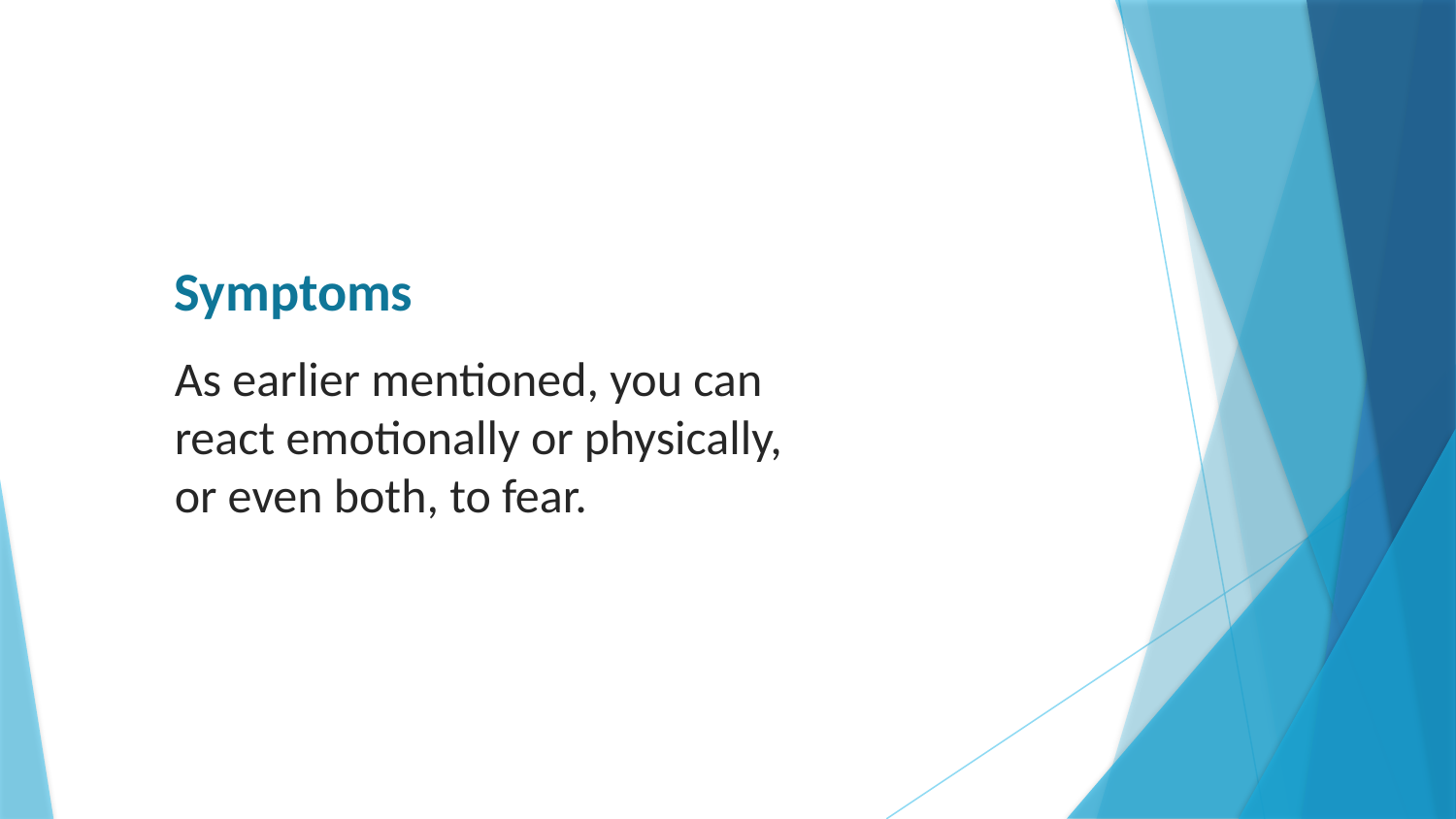

# Symptoms
As earlier mentioned, you can react emotionally or physically, or even both, to fear.